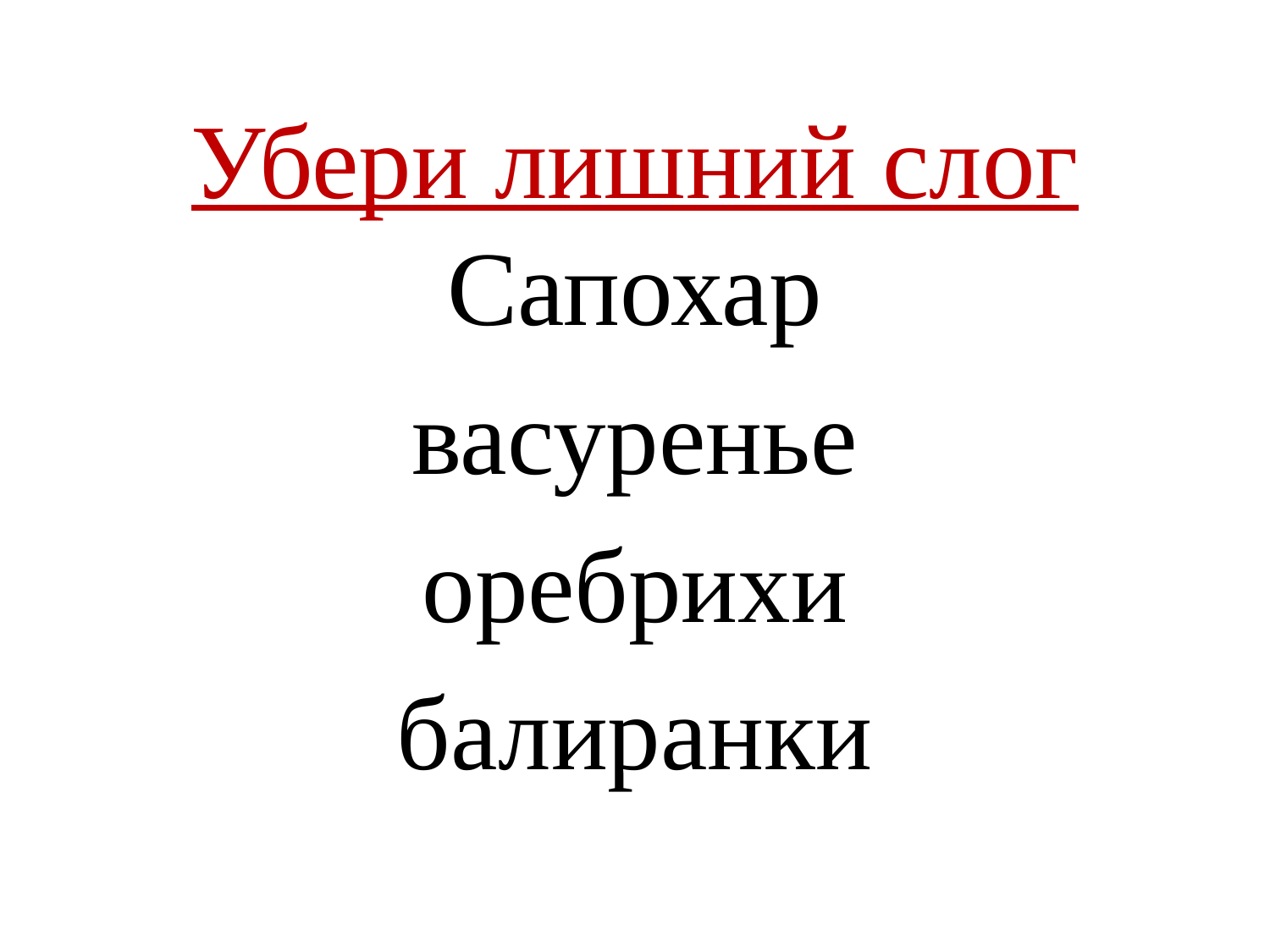

# Убери лишний слог Сапохар васуренье оребрихи балиранки